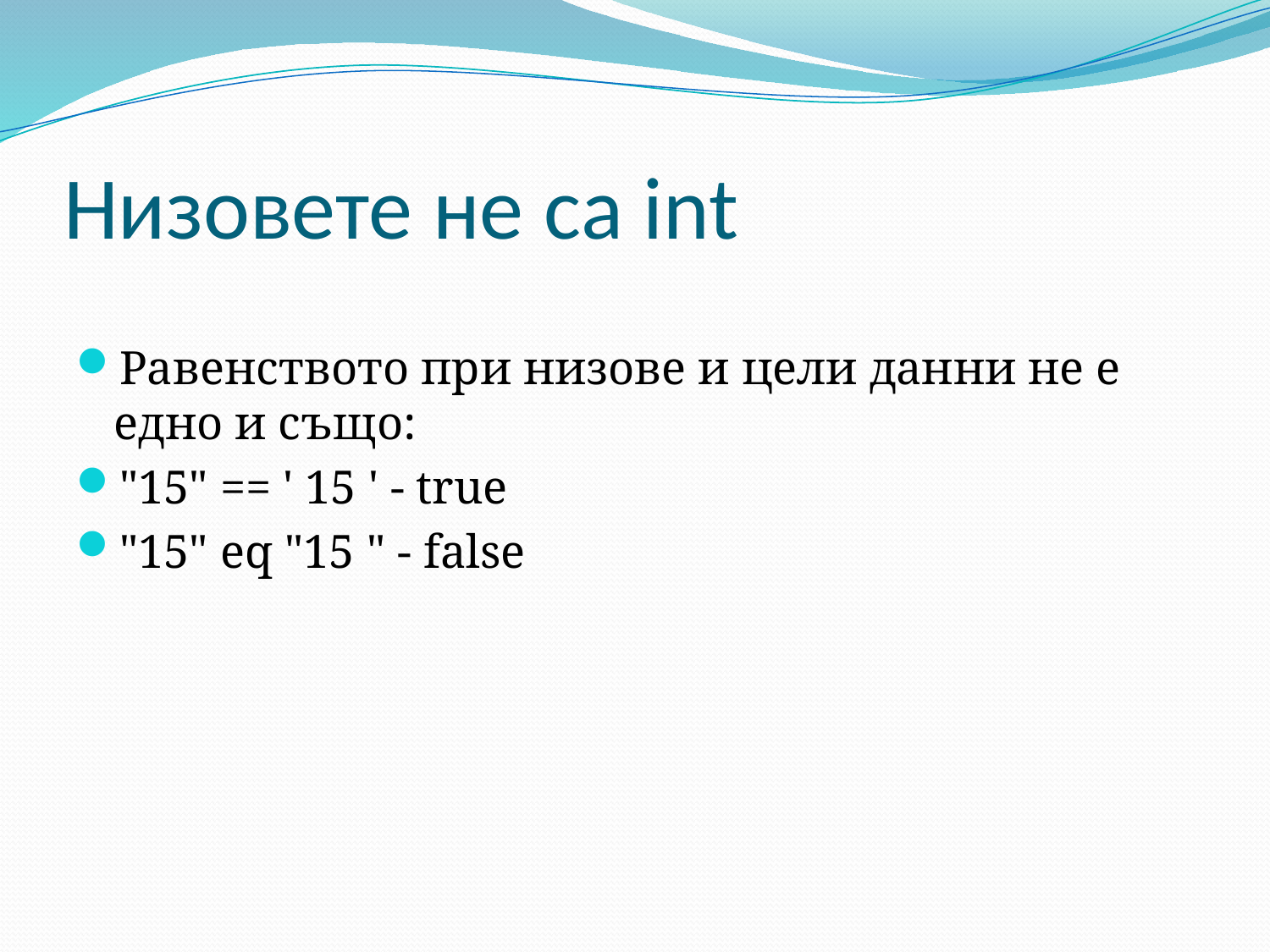

# Низовете не са int

Равенството при низове и цели данни не е едно и също:
"15" == ' 15 ' - true
"15" eq "15 " - false